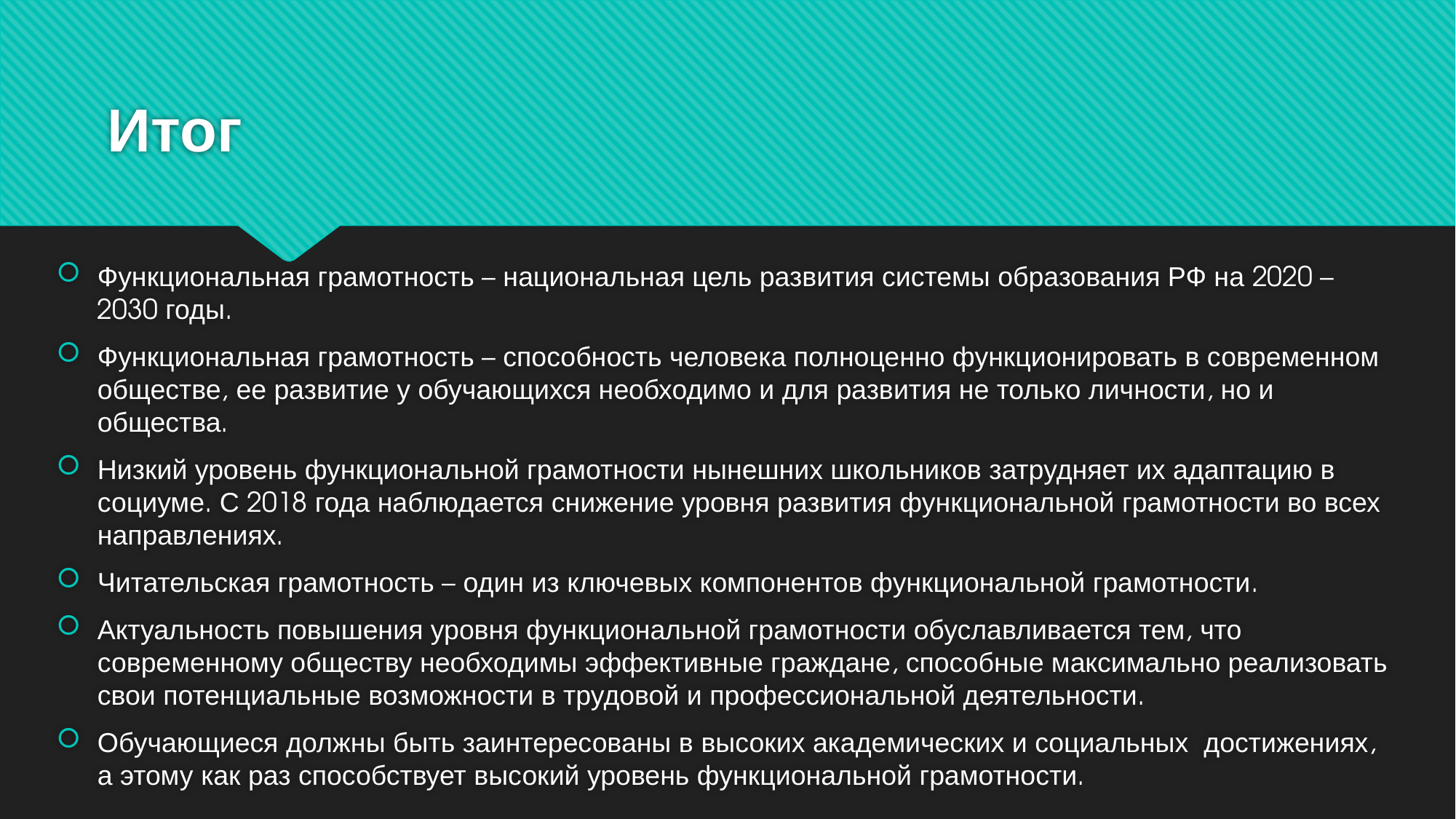

# Итог
Функциональная грамотность – национальная цель развития системы образования РФ на 2020 – 2030 годы.
Функциональная грамотность – способность человека полноценно функционировать в современном обществе, ее развитие у обучающихся необходимо и для развития не только личности, но и общества.
Низкий уровень функциональной грамотности нынешних школьников затрудняет их адаптацию в социуме. С 2018 года наблюдается снижение уровня развития функциональной грамотности во всех направлениях.
Читательская грамотность – один из ключевых компонентов функциональной грамотности.
Актуальность повышения уровня функциональной грамотности обуславливается тем, что современному обществу необходимы эффективные граждане, способные максимально реализовать свои потенциальные возможности в трудовой и профессиональной деятельности.
Обучающиеся должны быть заинтересованы в высоких академических и социальных  достижениях, а этому как раз способствует высокий уровень функциональной грамотности.